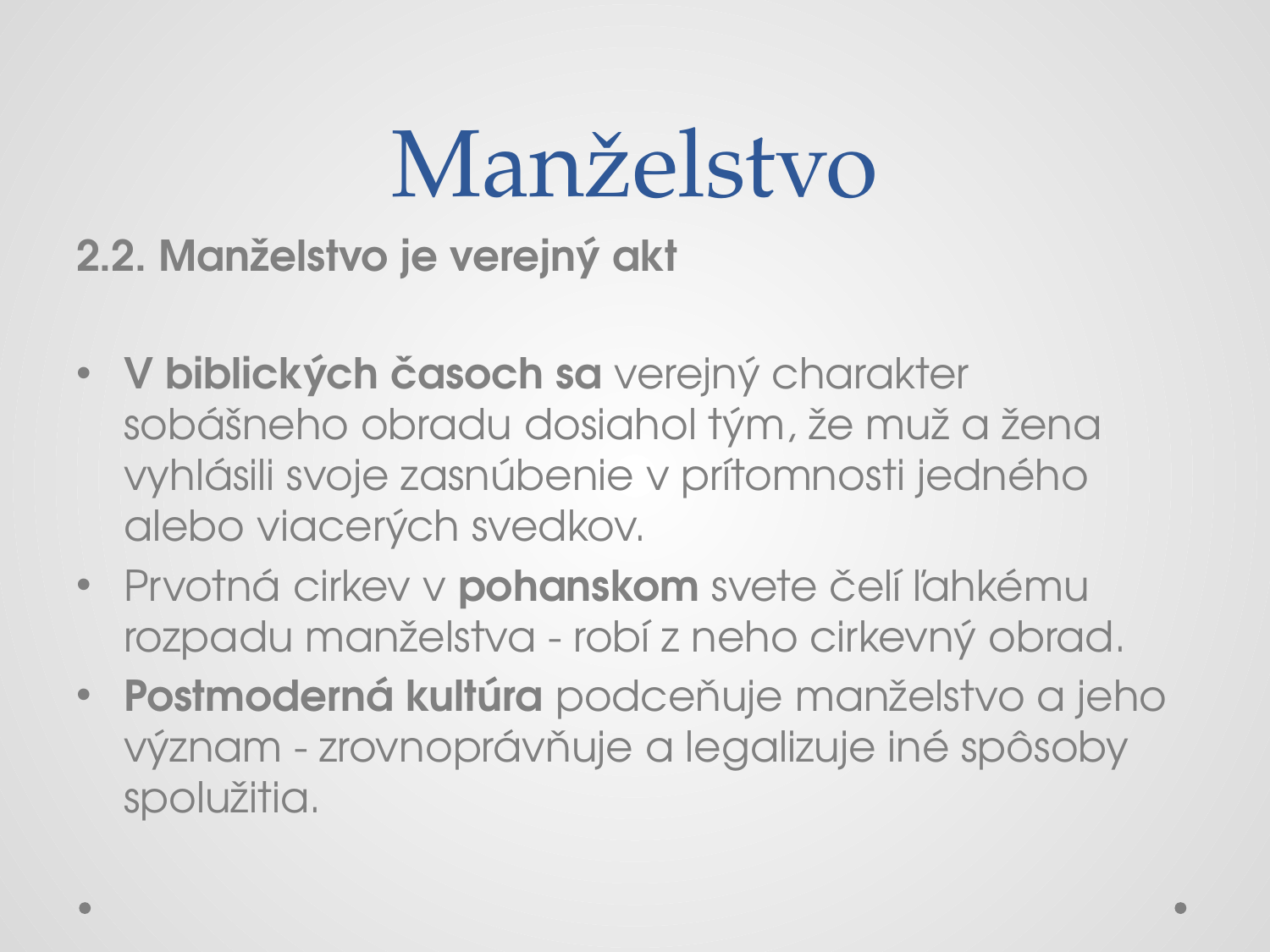

# Manželstvo
2.2. Manželstvo je verejný akt

V biblických časoch sa verejný charakter sobášneho obradu dosiahol tým, že muž a žena vyhlásili svoje zasnúbenie v prítomnosti jedného alebo viacerých svedkov.
Prvotná cirkev v pohanskom svete čelí ľahkému rozpadu manželstva - robí z neho cirkevný obrad.
Postmoderná kultúra podceňuje manželstvo a jeho význam - zrovnoprávňuje a legalizuje iné spôsoby spolužitia.